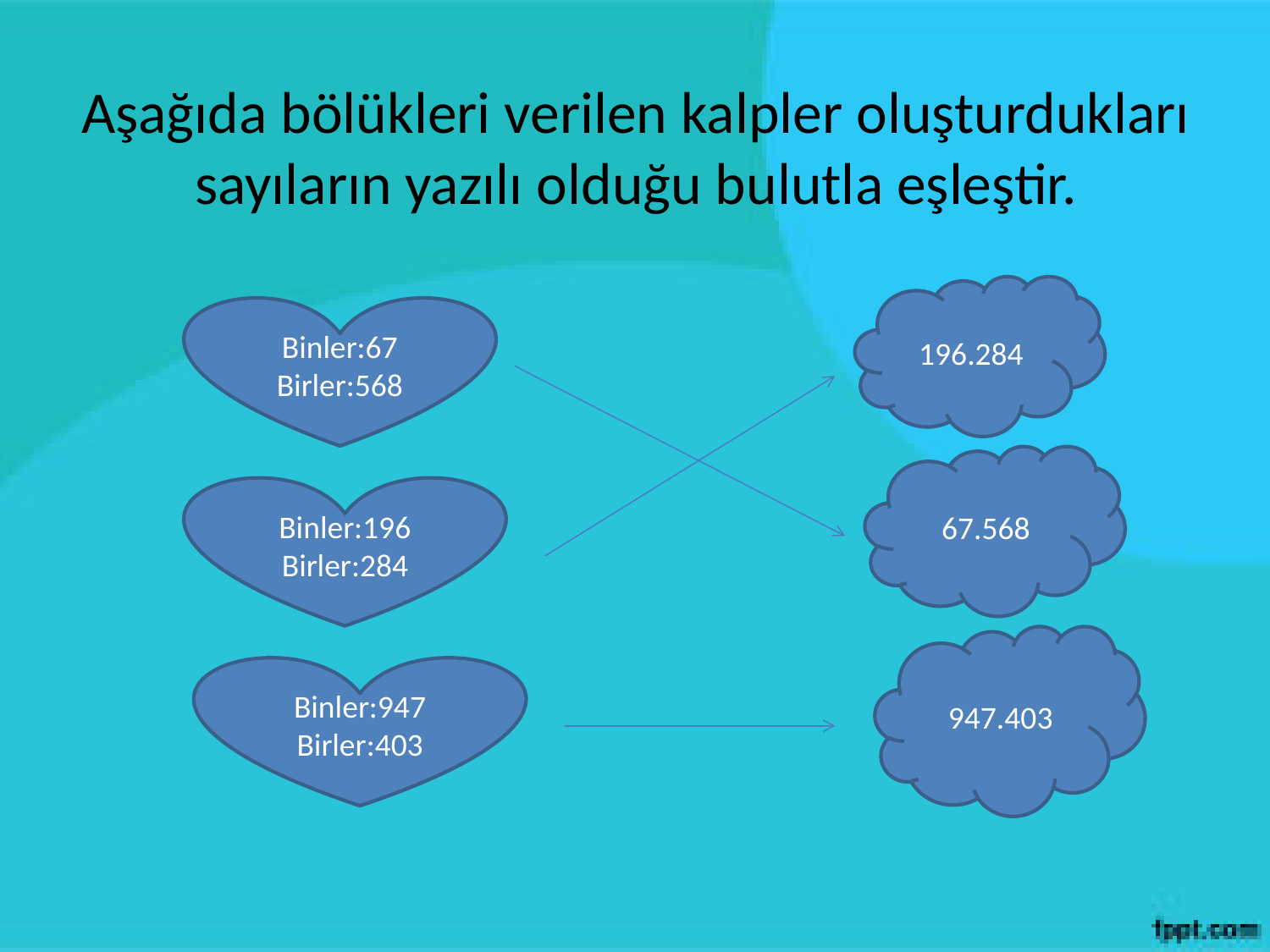

# Aşağıda bölükleri verilen kalpler oluşturdukları sayıların yazılı olduğu bulutla eşleştir.
196.284
Binler:67
Birler:568
67.568
Binler:196
Birler:284
947.403
Binler:947
Birler:403